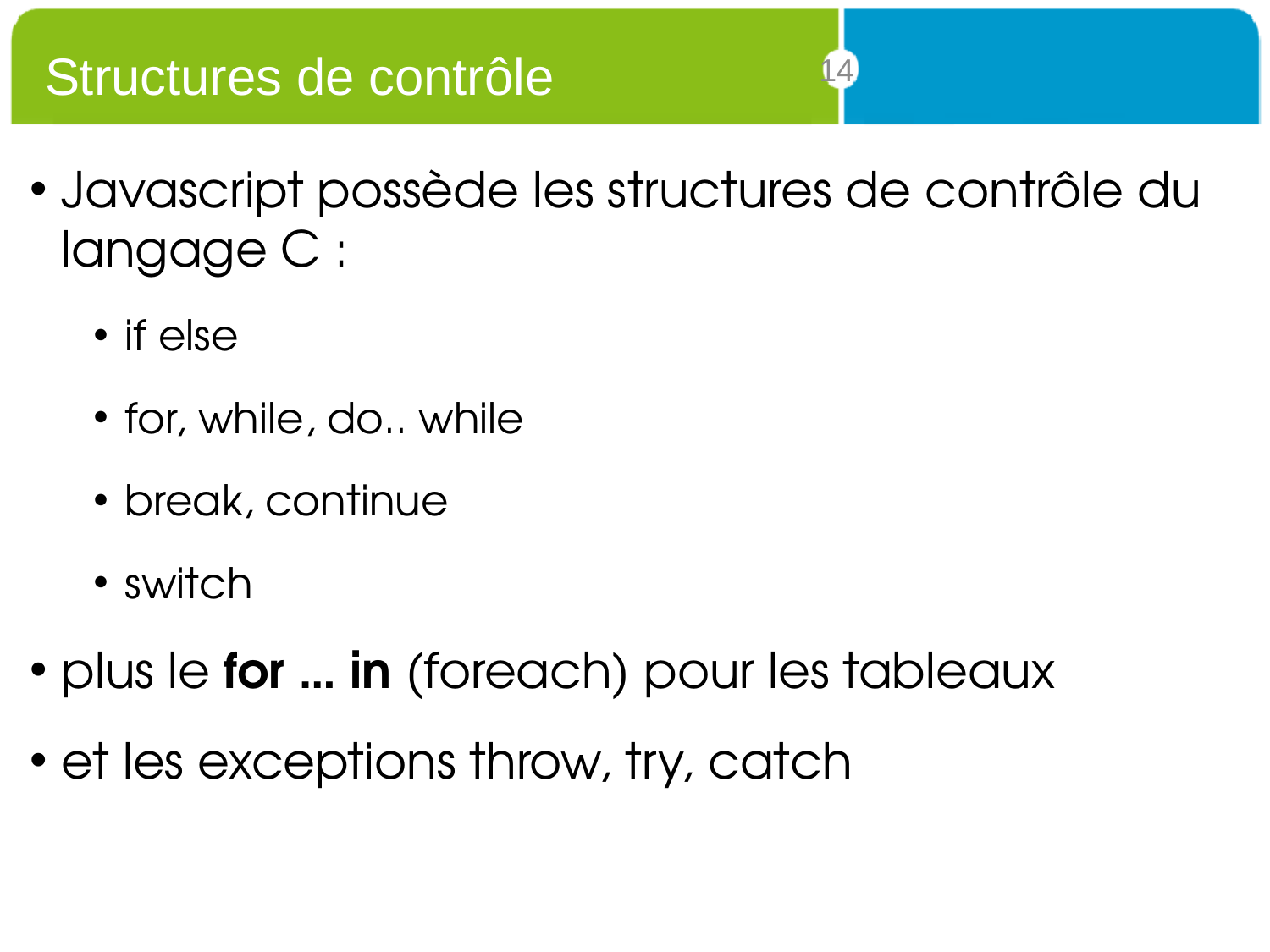

# Structures de contrôle
14
Javascript possède les structures de contrôle du langage C :
if else
for, while, do.. while
break, continue
switch
plus le for … in (foreach) pour les tableaux
et les exceptions throw, try, catch